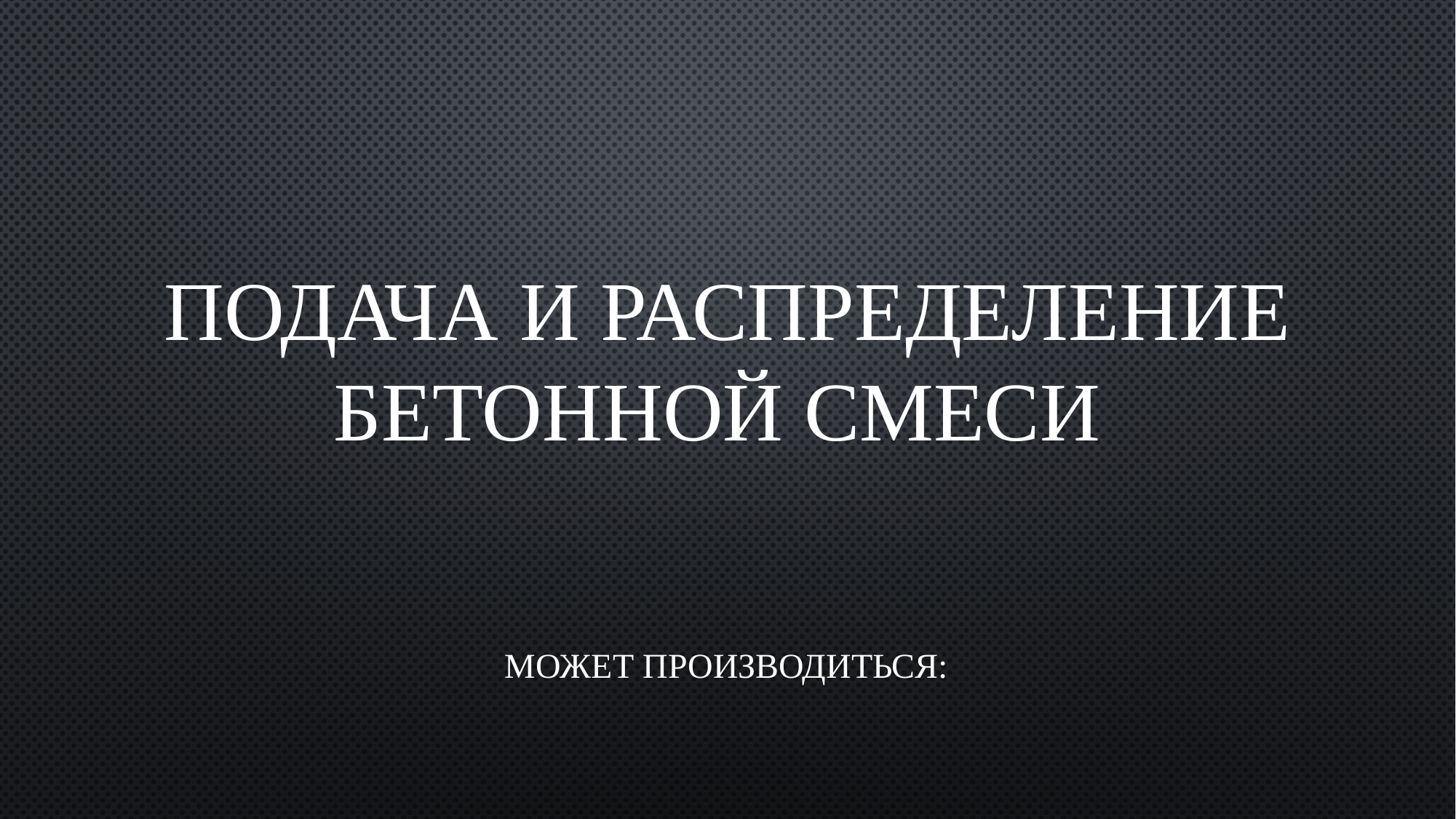

# Подача и распределение бетонной смеси

может производиться: